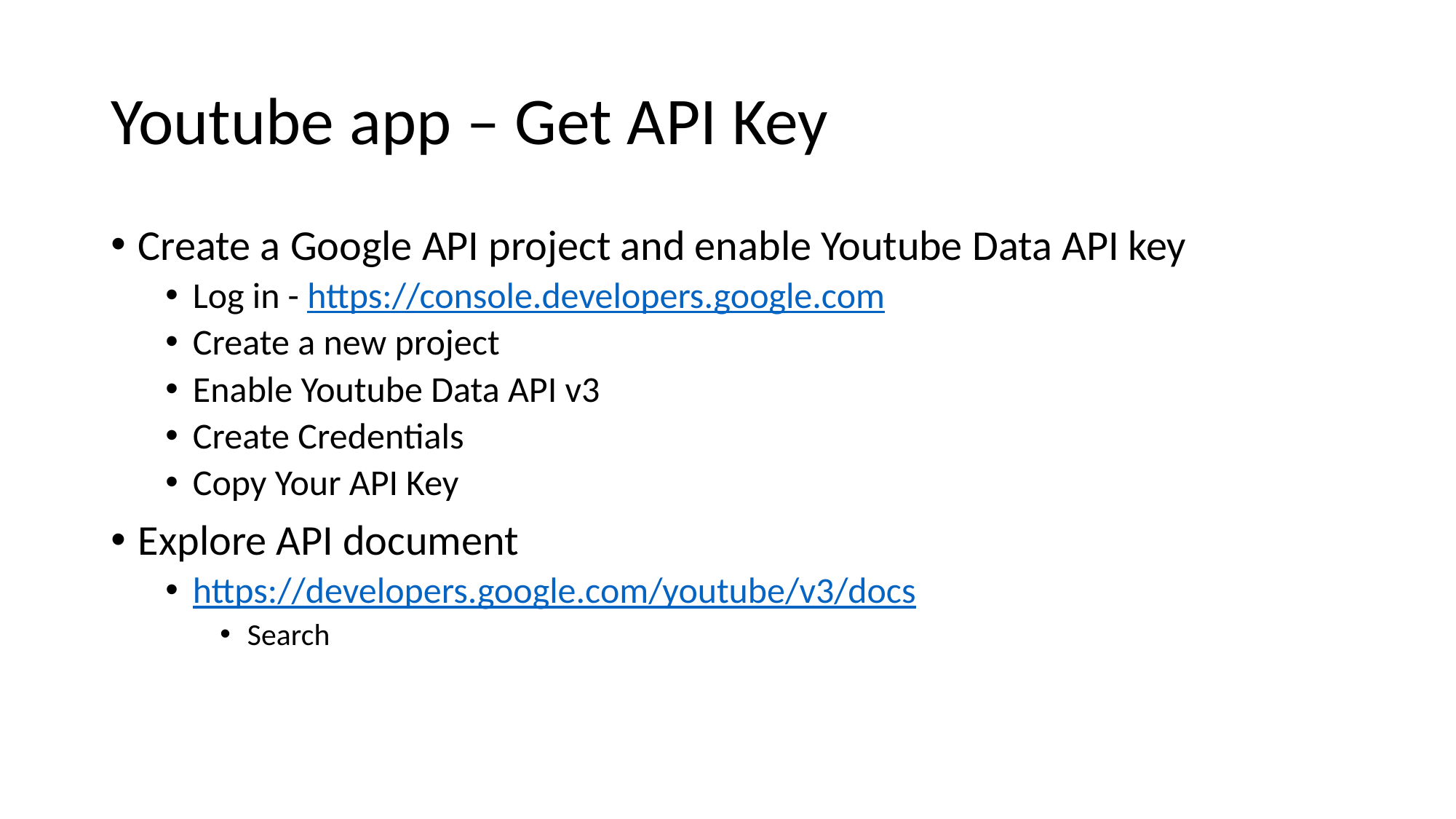

# Youtube app – Get API Key
Create a Google API project and enable Youtube Data API key
Log in - https://console.developers.google.com
Create a new project
Enable Youtube Data API v3
Create Credentials
Copy Your API Key
Explore API document
https://developers.google.com/youtube/v3/docs
Search